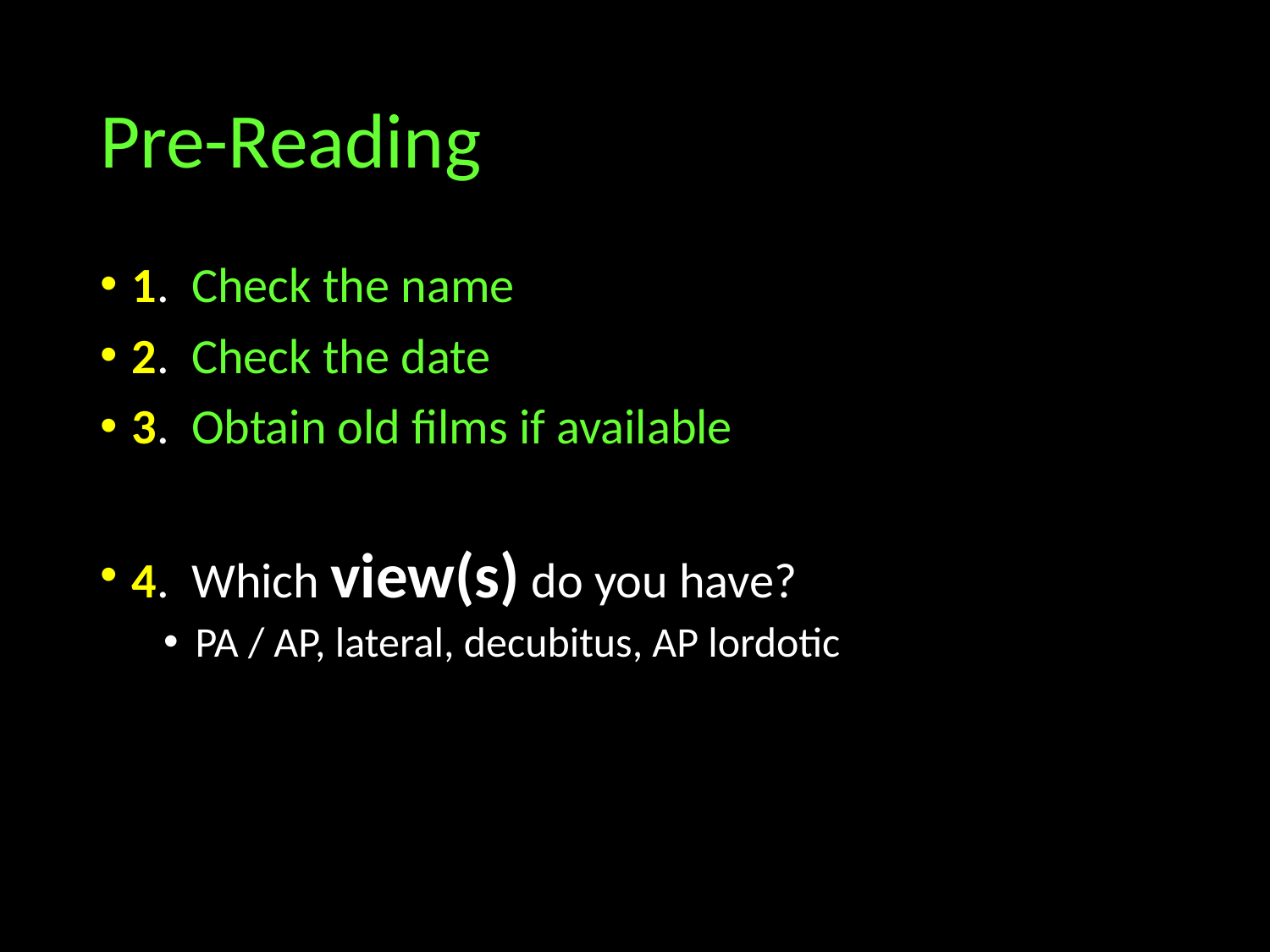

# Pre-Reading
1.  Check the name
2.  Check the date
3.  Obtain old films if available

4.  Which view(s) do you have?
PA / AP, lateral, decubitus, AP lordotic